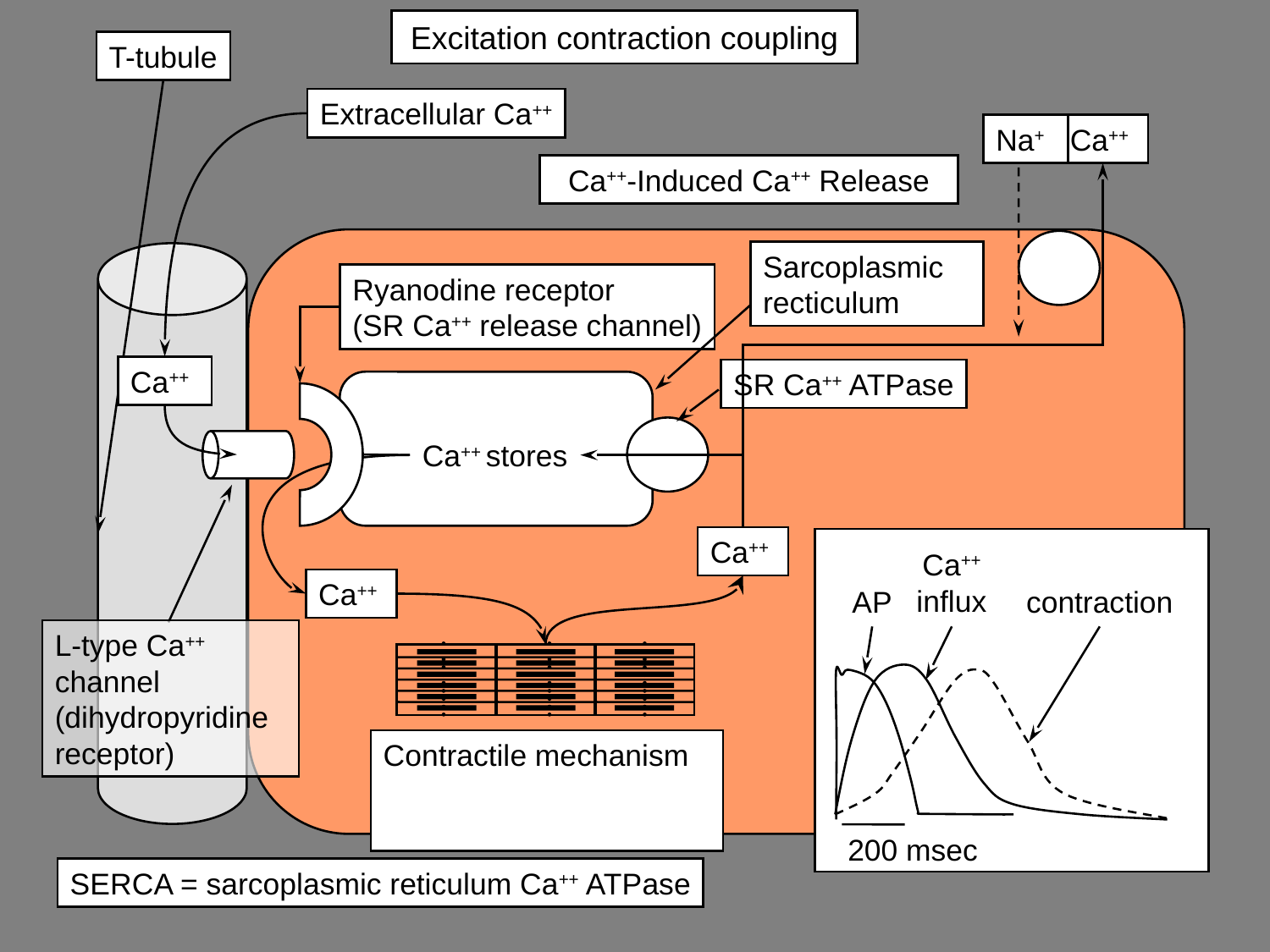

# Excitation contraction coupling
T-tubule
Extracellular Ca++
Na+
Ca++
Ca++-Induced Ca++ Release

Sarcoplasmic recticulum

Ryanodine receptor
(SR Ca++ release channel)

Ca++
SR Ca++ ATPase

Ca++ stores

Ca++

Ca++ influx
AP
contraction

200 msec

Ca++

Contractile mechanism
SERCA = sarcoplasmic reticulum Ca++ ATPase
L-type Ca++ channel
(dihydropyridine receptor)